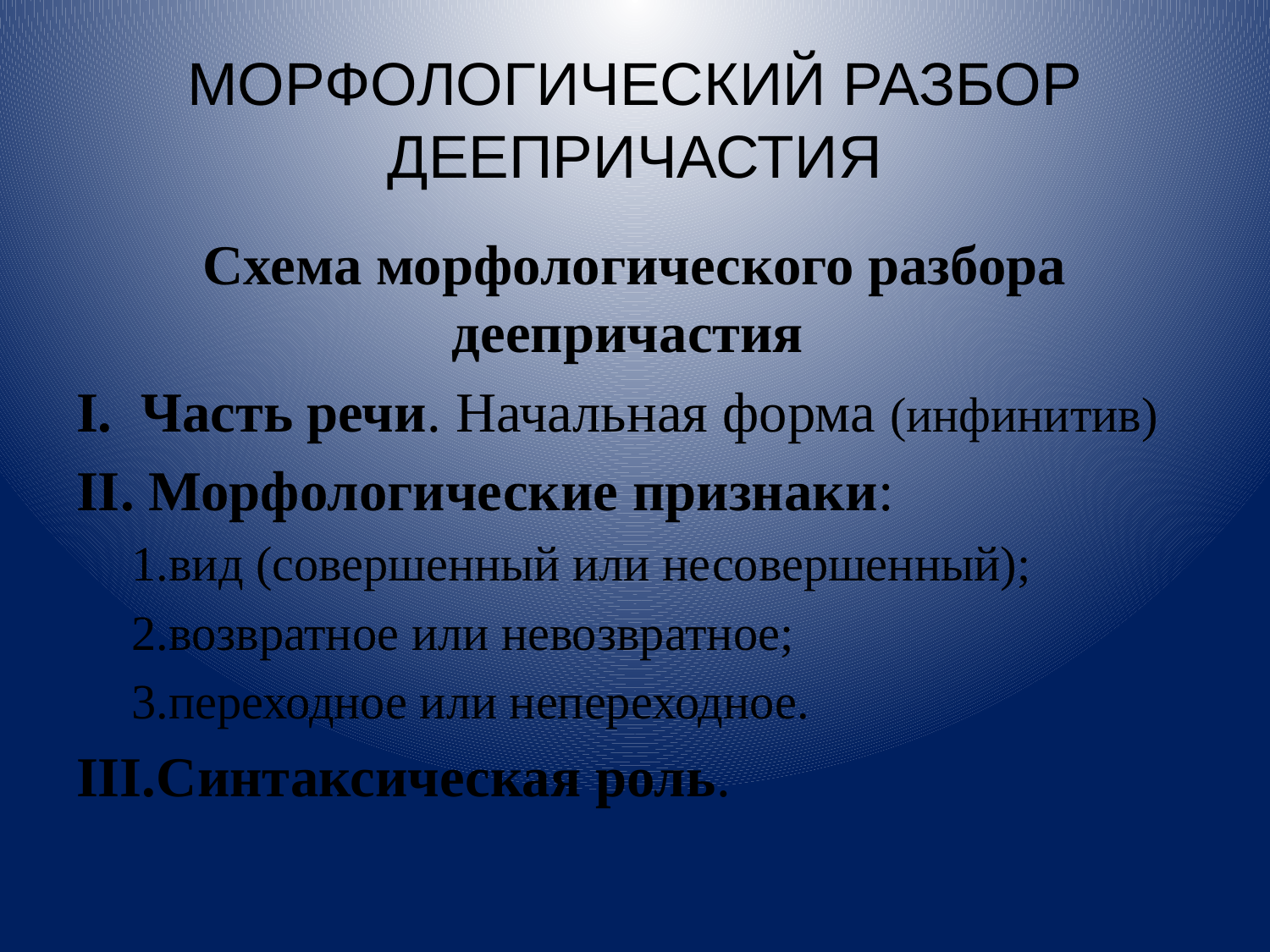

# МОРФОЛОГИЧЕСКИЙ РАЗБОР ДЕЕПРИЧАСТИЯ
Схема морфологического разбора деепричастия
I.  Часть речи. Начальная форма (инфинитив)
II. Морфологические признаки:
вид (совершенный или несовершенный);
возвратное или невозвратное;
переходное или непереходное.
III.Синтаксическая роль.